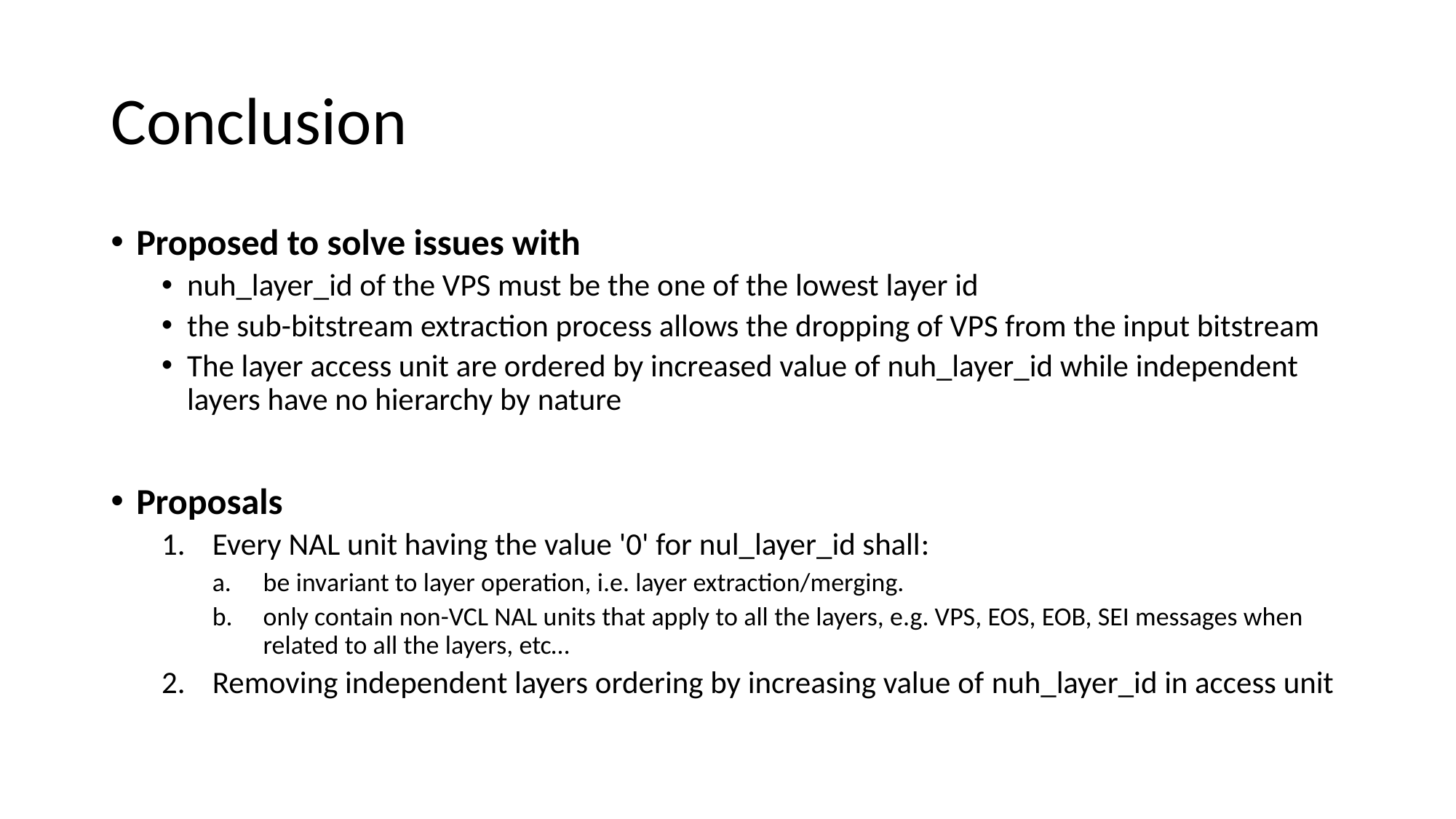

# Conclusion
Proposed to solve issues with
nuh_layer_id of the VPS must be the one of the lowest layer id
the sub-bitstream extraction process allows the dropping of VPS from the input bitstream
The layer access unit are ordered by increased value of nuh_layer_id while independent layers have no hierarchy by nature

Proposals
Every NAL unit having the value '0' for nul_layer_id shall:
be invariant to layer operation, i.e. layer extraction/merging.
only contain non-VCL NAL units that apply to all the layers, e.g. VPS, EOS, EOB, SEI messages when related to all the layers, etc…
Removing independent layers ordering by increasing value of nuh_layer_id in access unit